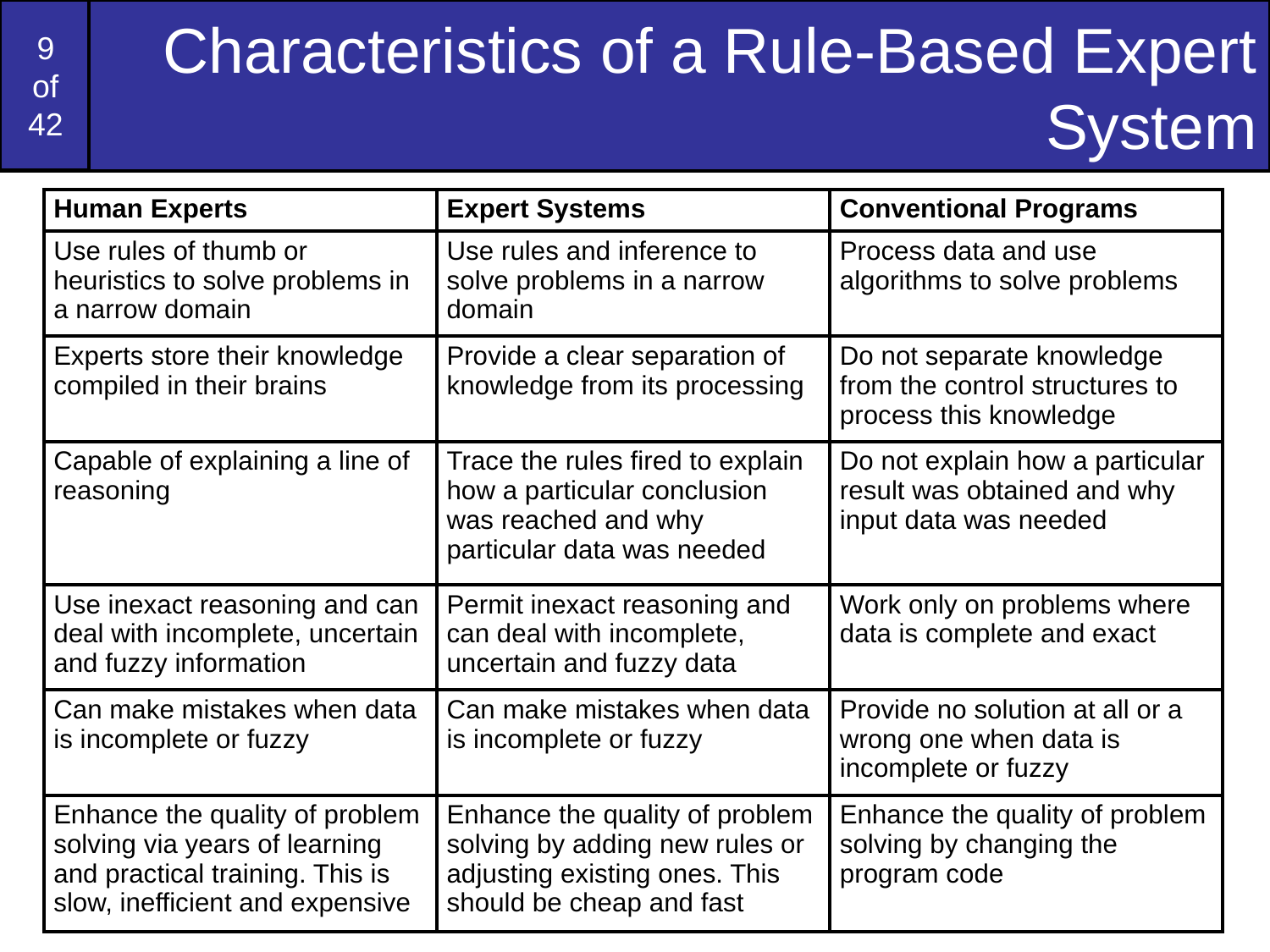

# Characteristics of a Rule-Based Expert System
| Human Experts | Expert Systems | Conventional Programs |
| --- | --- | --- |
| Use rules of thumb or heuristics to solve problems in a narrow domain | Use rules and inference to solve problems in a narrow domain | Process data and use algorithms to solve problems |
| Experts store their knowledge compiled in their brains | Provide a clear separation of knowledge from its processing | Do not separate knowledge from the control structures to process this knowledge |
| Capable of explaining a line of reasoning | Trace the rules fired to explain how a particular conclusion was reached and why particular data was needed | Do not explain how a particular result was obtained and why input data was needed |
| Use inexact reasoning and can deal with incomplete, uncertain and fuzzy information | Permit inexact reasoning and can deal with incomplete, uncertain and fuzzy data | Work only on problems where data is complete and exact |
| Can make mistakes when data is incomplete or fuzzy | Can make mistakes when data is incomplete or fuzzy | Provide no solution at all or a wrong one when data is incomplete or fuzzy |
| Enhance the quality of problem solving via years of learning and practical training. This is slow, inefficient and expensive | Enhance the quality of problem solving by adding new rules or adjusting existing ones. This should be cheap and fast | Enhance the quality of problem solving by changing the program code |